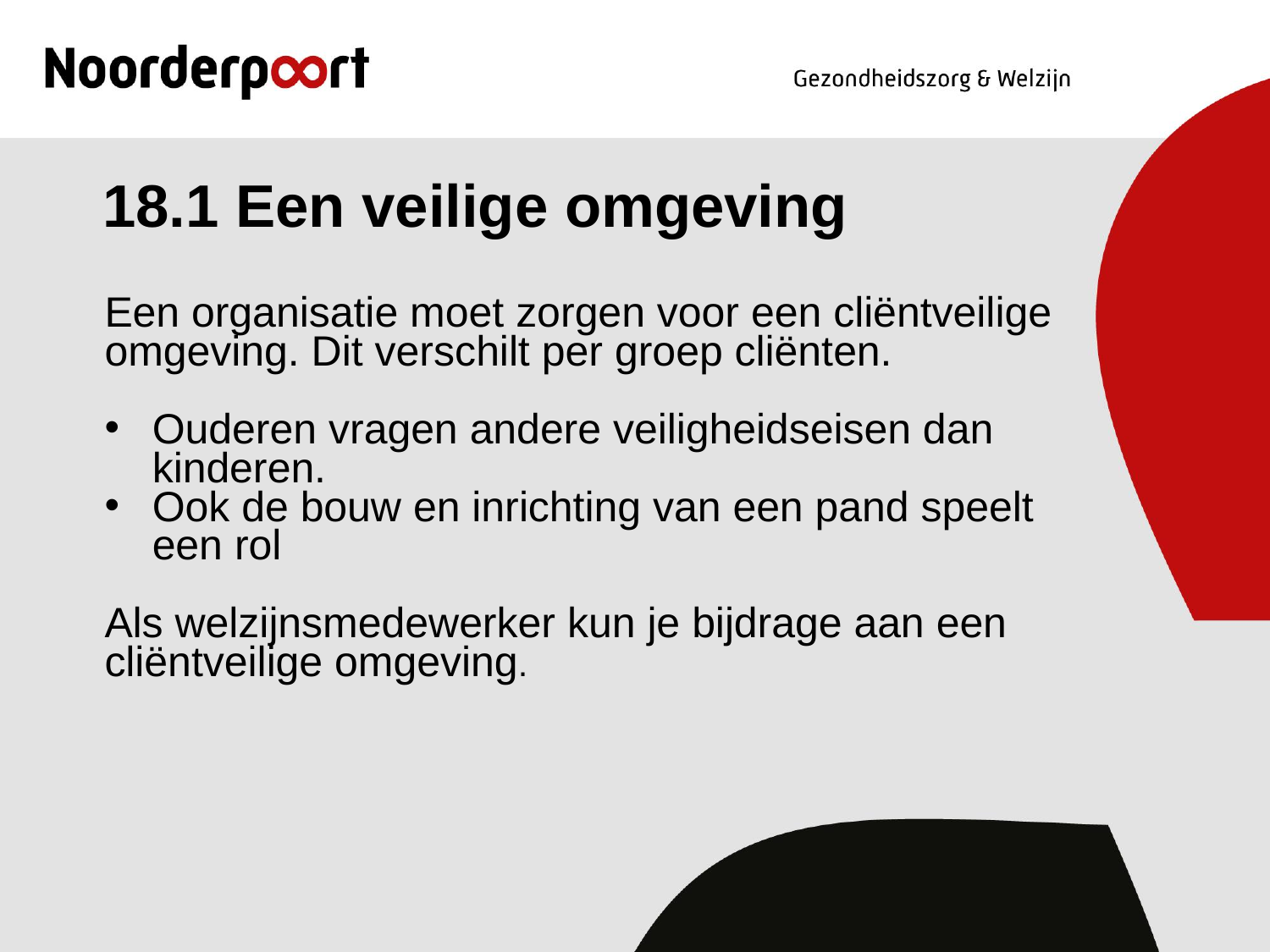

# 18.1 Een veilige omgeving
Een organisatie moet zorgen voor een cliëntveilige omgeving. Dit verschilt per groep cliënten.

Ouderen vragen andere veiligheidseisen dan kinderen.
Ook de bouw en inrichting van een pand speelt een rol

Als welzijnsmedewerker kun je bijdrage aan een cliëntveilige omgeving.